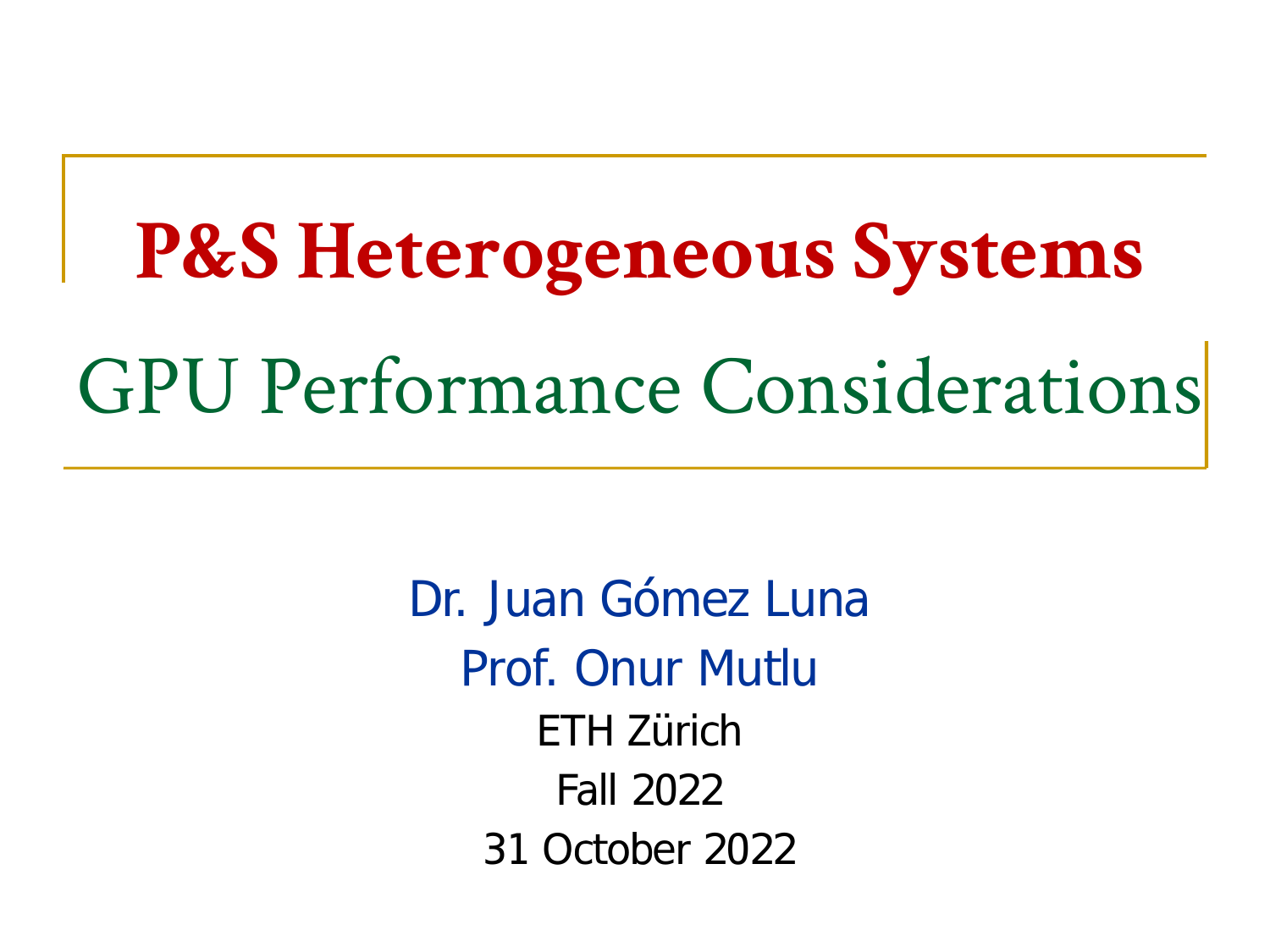

# P&S Heterogeneous Systems GPU Performance Considerations
Dr. Juan Gómez Luna
Prof. Onur Mutlu
ETH Zürich
Fall 2022
31 October 2022